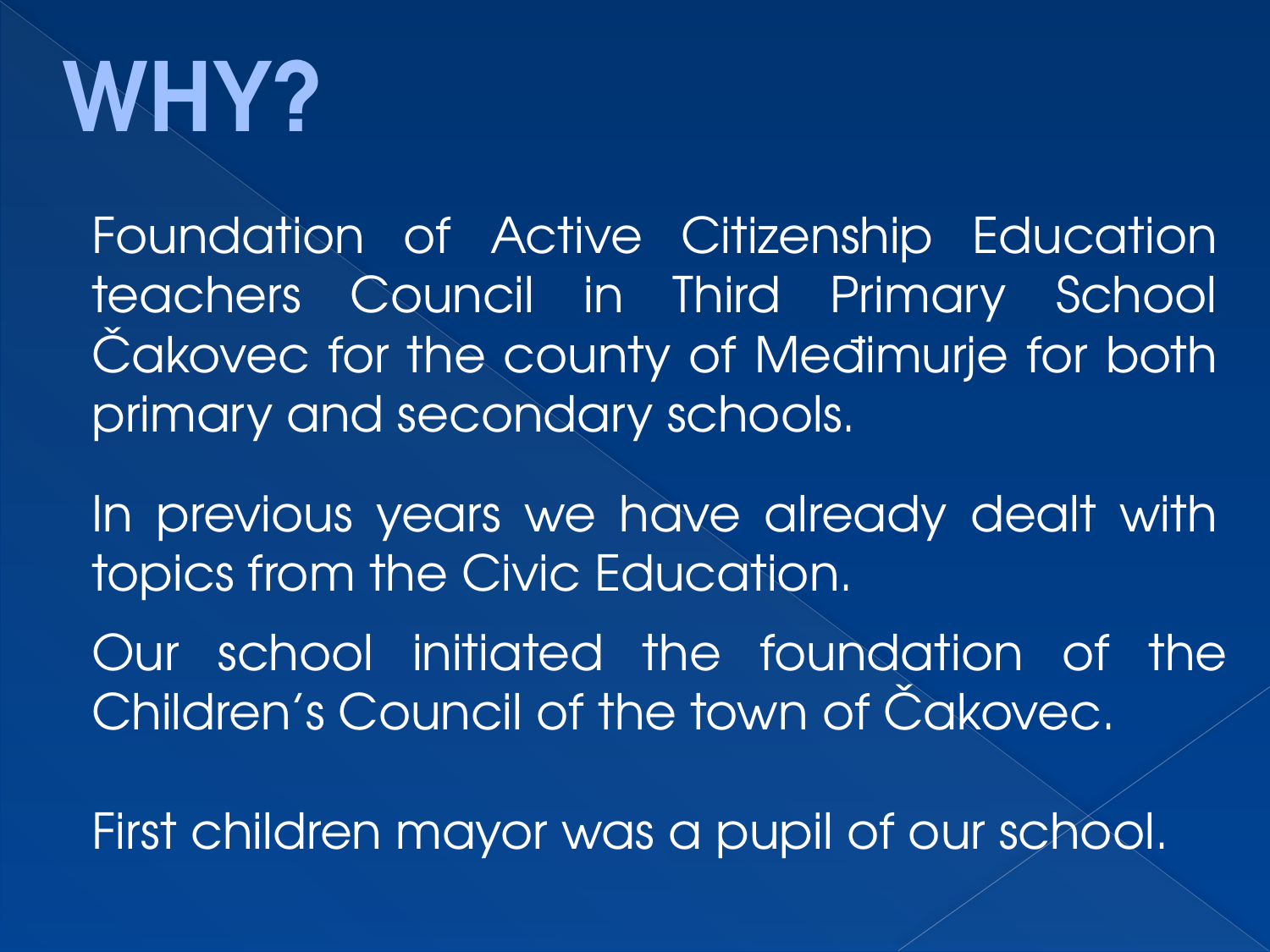

WHY?
Foundation of Active Citizenship Education teachers Council in Third Primary School Čakovec for the county of Međimurje for both primary and secondary schools.
In previous years we have already dealt with topics from the Civic Education.
Our school initiated the foundation of the Children’s Council of the town of Čakovec.
First children mayor was a pupil of our school.